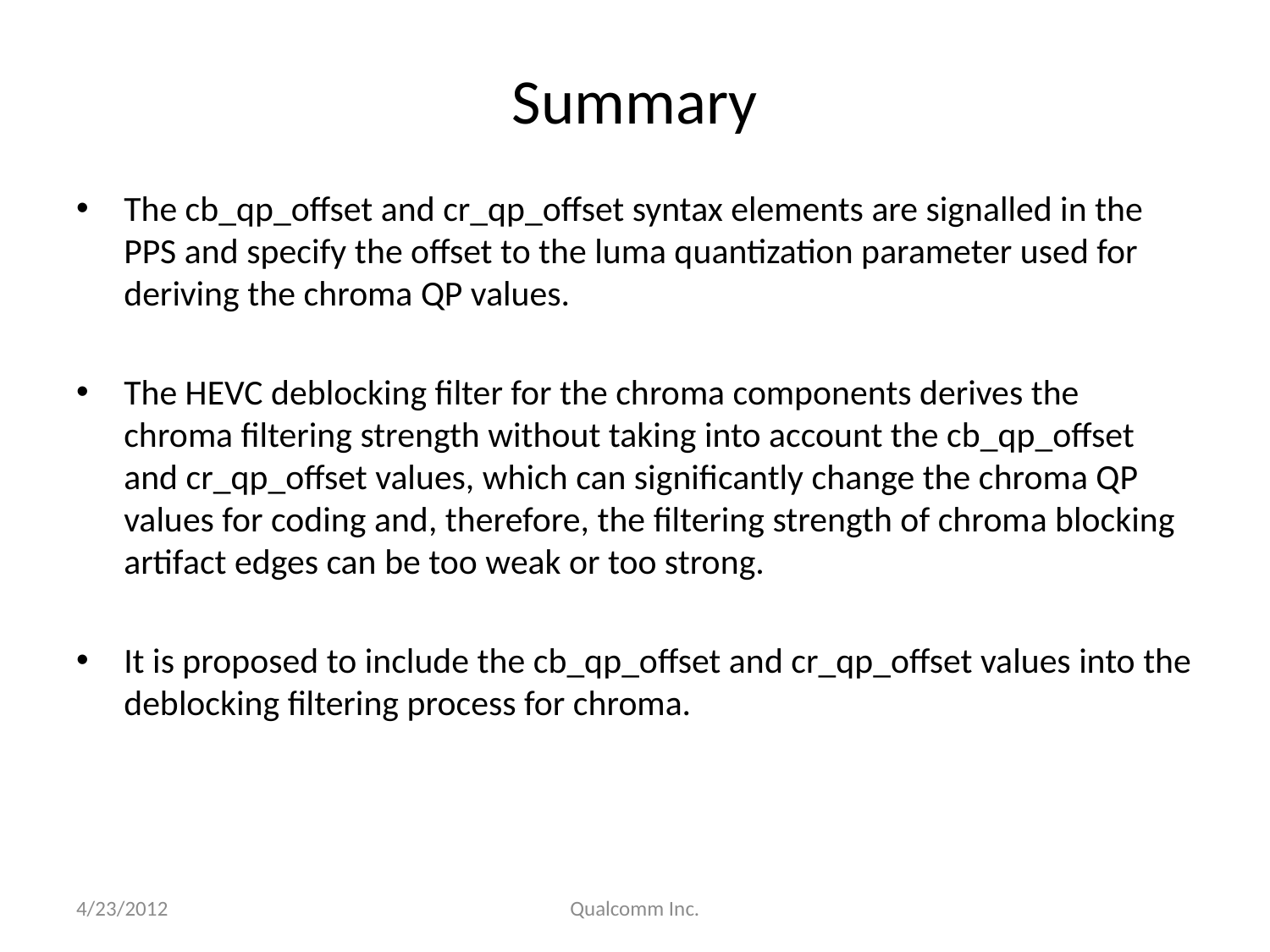

# Summary
The cb_qp_offset and cr_qp_offset syntax elements are signalled in the PPS and specify the offset to the luma quantization parameter used for deriving the chroma QP values.

The HEVC deblocking filter for the chroma components derives the chroma filtering strength without taking into account the cb_qp_offset and cr_qp_offset values, which can significantly change the chroma QP values for coding and, therefore, the filtering strength of chroma blocking artifact edges can be too weak or too strong.

It is proposed to include the cb_qp_offset and cr_qp_offset values into the deblocking filtering process for chroma.
4/23/2012
Qualcomm Inc.